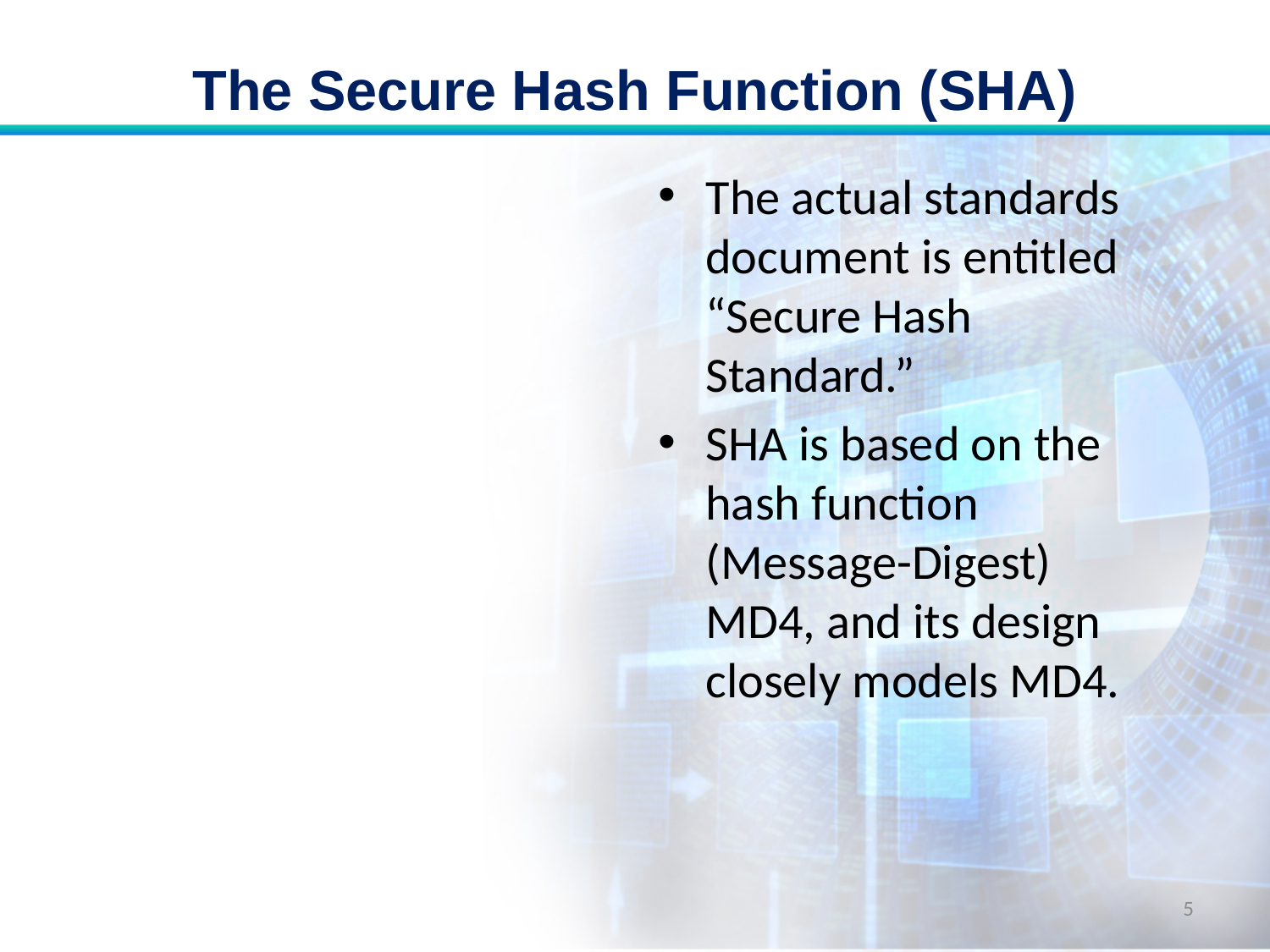

# The Secure Hash Function (SHA)
The actual standards document is entitled “Secure Hash Standard.”
SHA is based on the hash function (Message-Digest) MD4, and its design closely models MD4.
5